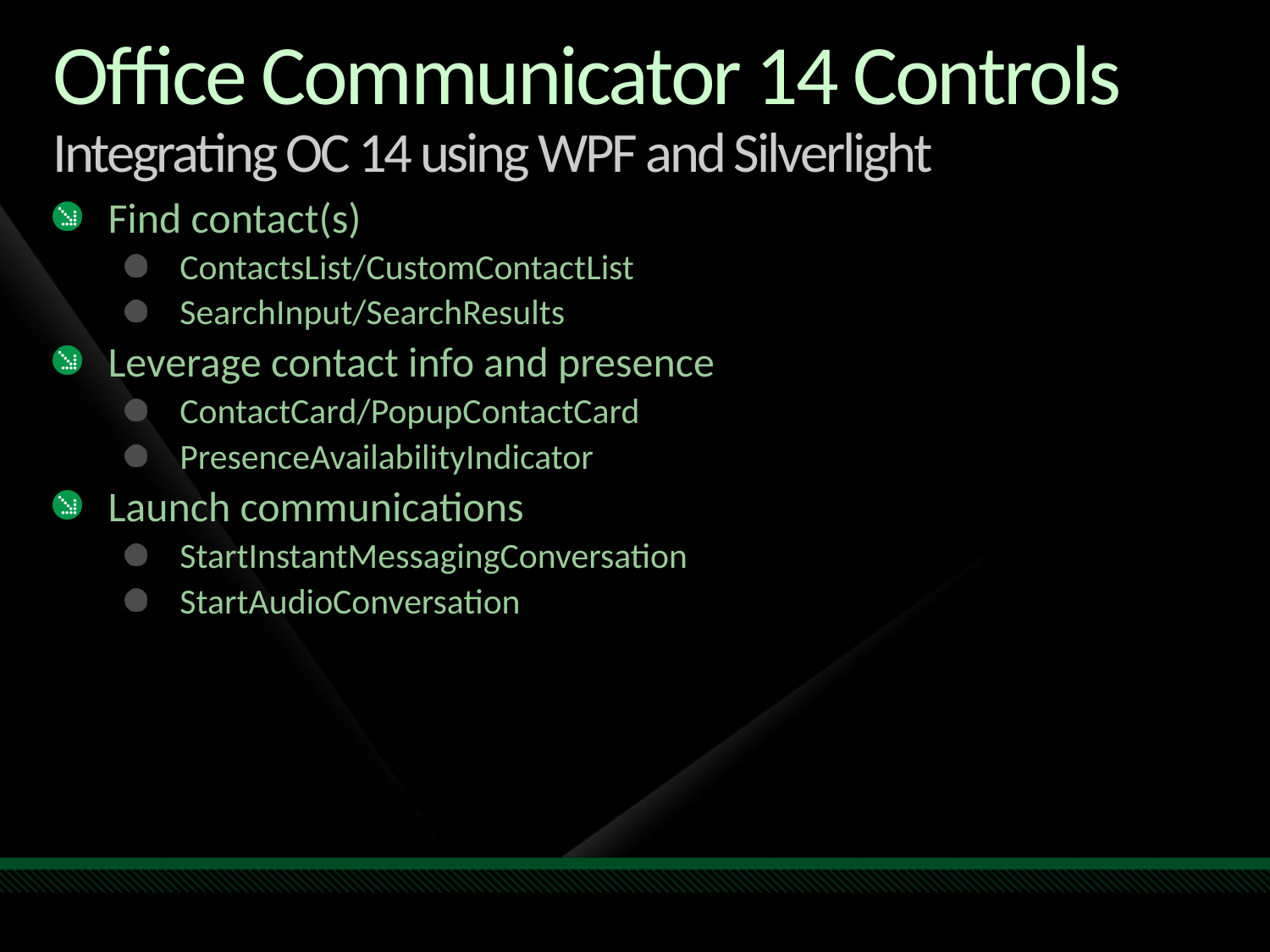

# Office Communicator 14 Controls Integrating OC 14 using WPF and Silverlight
Find contact(s)
ContactsList/CustomContactList
SearchInput/SearchResults
Leverage contact info and presence
ContactCard/PopupContactCard
PresenceAvailabilityIndicator
Launch communications
StartInstantMessagingConversation
StartAudioConversation